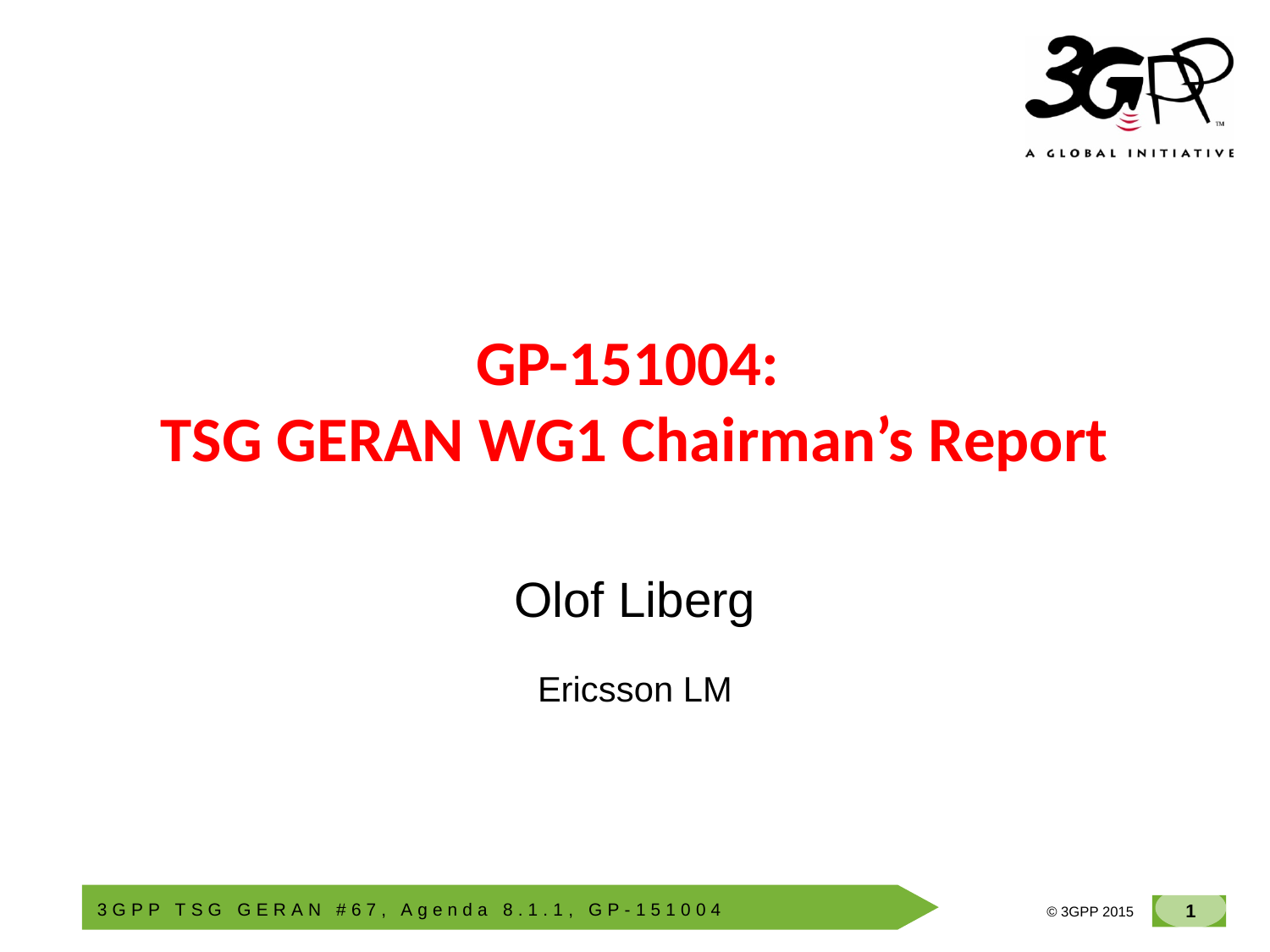

# GP-151004: TSG GERAN WG1 Chairman’s Report
Olof Liberg

Ericsson LM